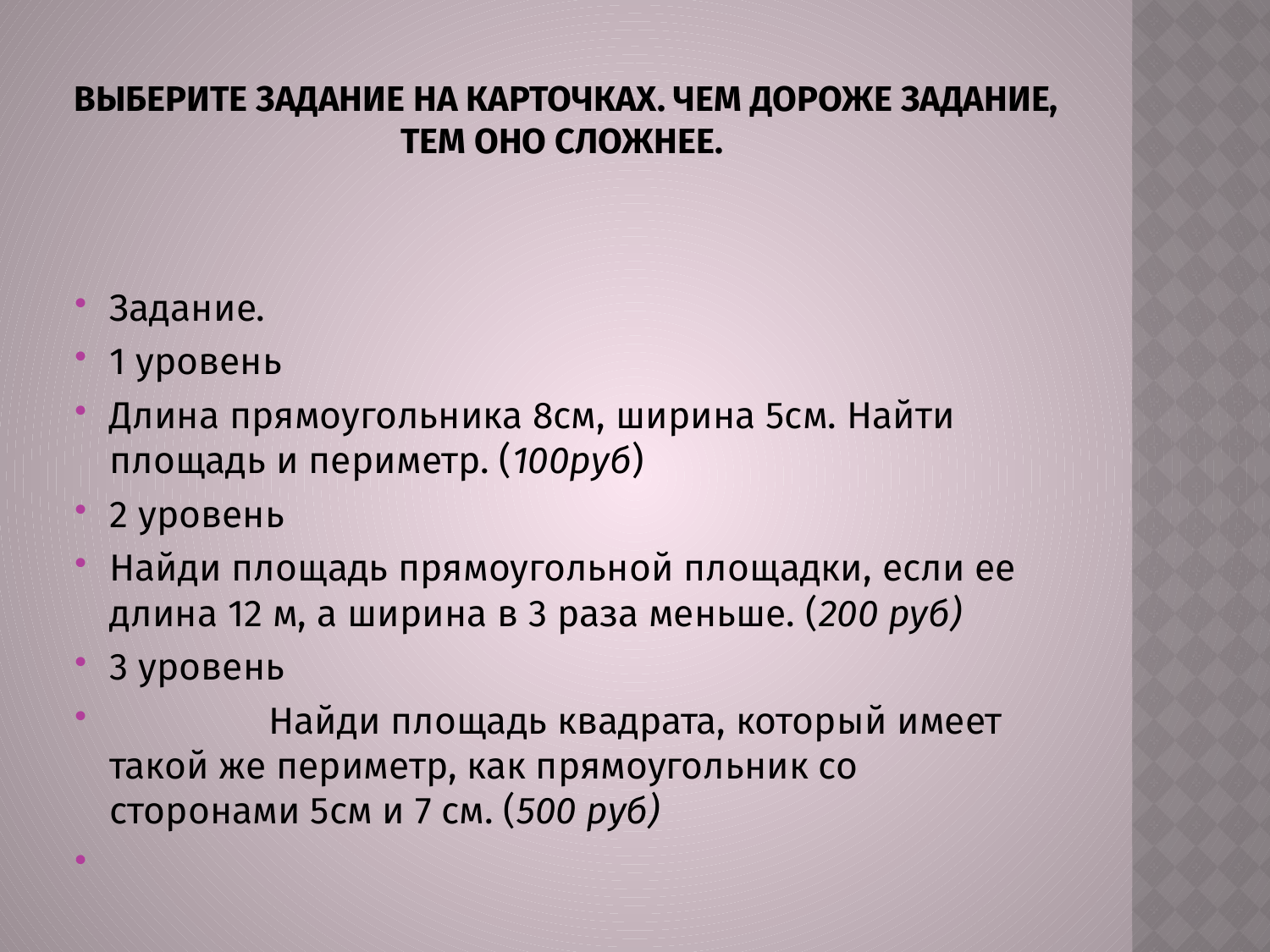

# Выберите задание на карточках. Чем дороже задание, тем оно сложнее.

Задание.
1 уровень
Длина прямоугольника 8см, ширина 5см. Найти площадь и периметр. (100руб)
2 уровень
Найди площадь прямоугольной площадки, если ее длина 12 м, а ширина в 3 раза меньше. (200 руб)
3 уровень
                Найди площадь квадрата, который имеет такой же периметр, как прямоугольник со сторонами 5см и 7 см. (500 руб)